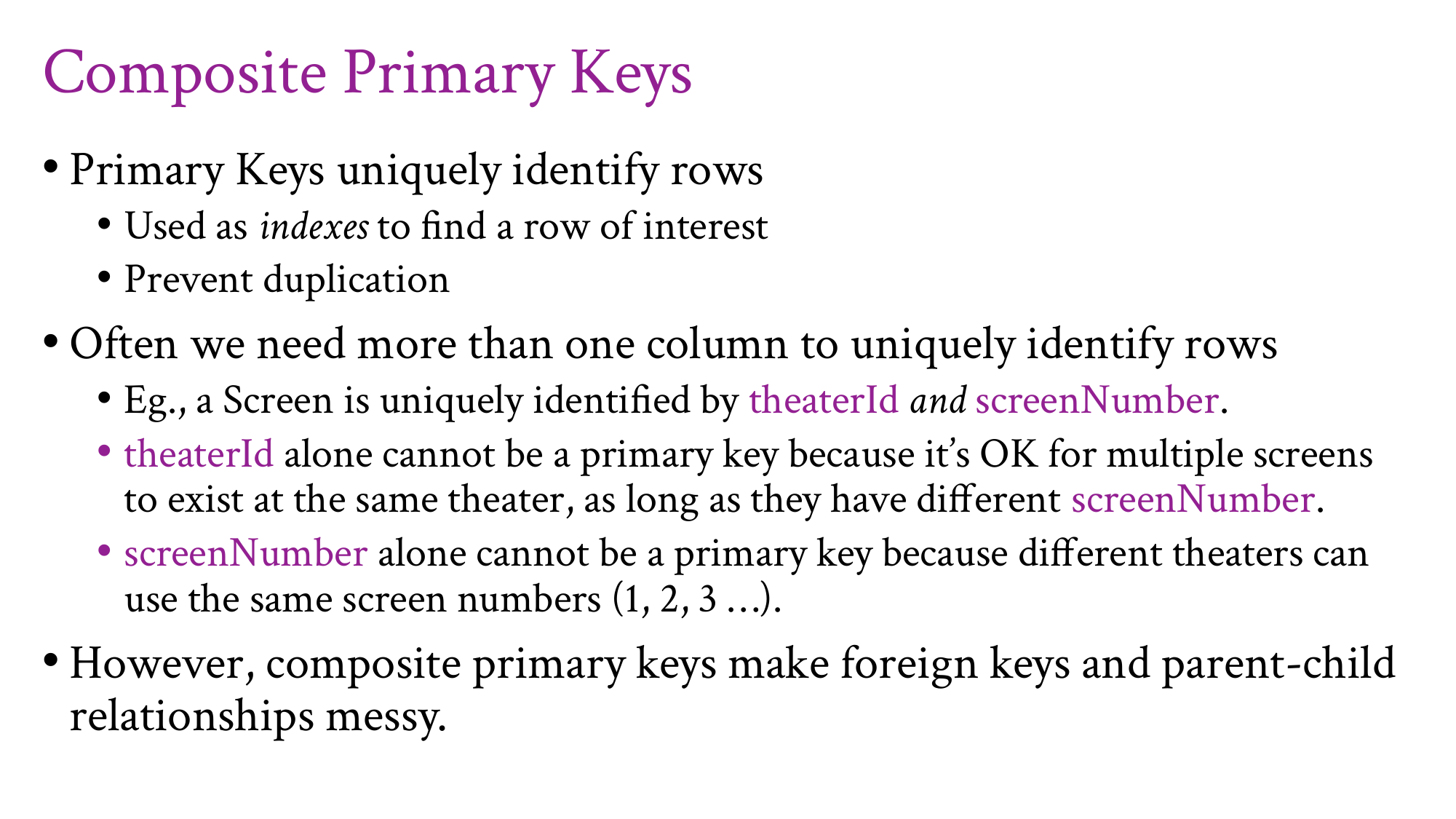

# Composite Primary Keys
Primary Keys uniquely identify rows
Used as indexes to find a row of interest
Prevent duplication
Often we need more than one column to uniquely identify rows
Eg., a Screen is uniquely identified by theaterId and screenNumber.
theaterId alone cannot be a primary key because it’s OK for multiple screens to exist at the same theater, as long as they have different screenNumber.
screenNumber alone cannot be a primary key because different theaters can use the same screen numbers (1, 2, 3 …).
However, composite primary keys make foreign keys and parent-child relationships messy.